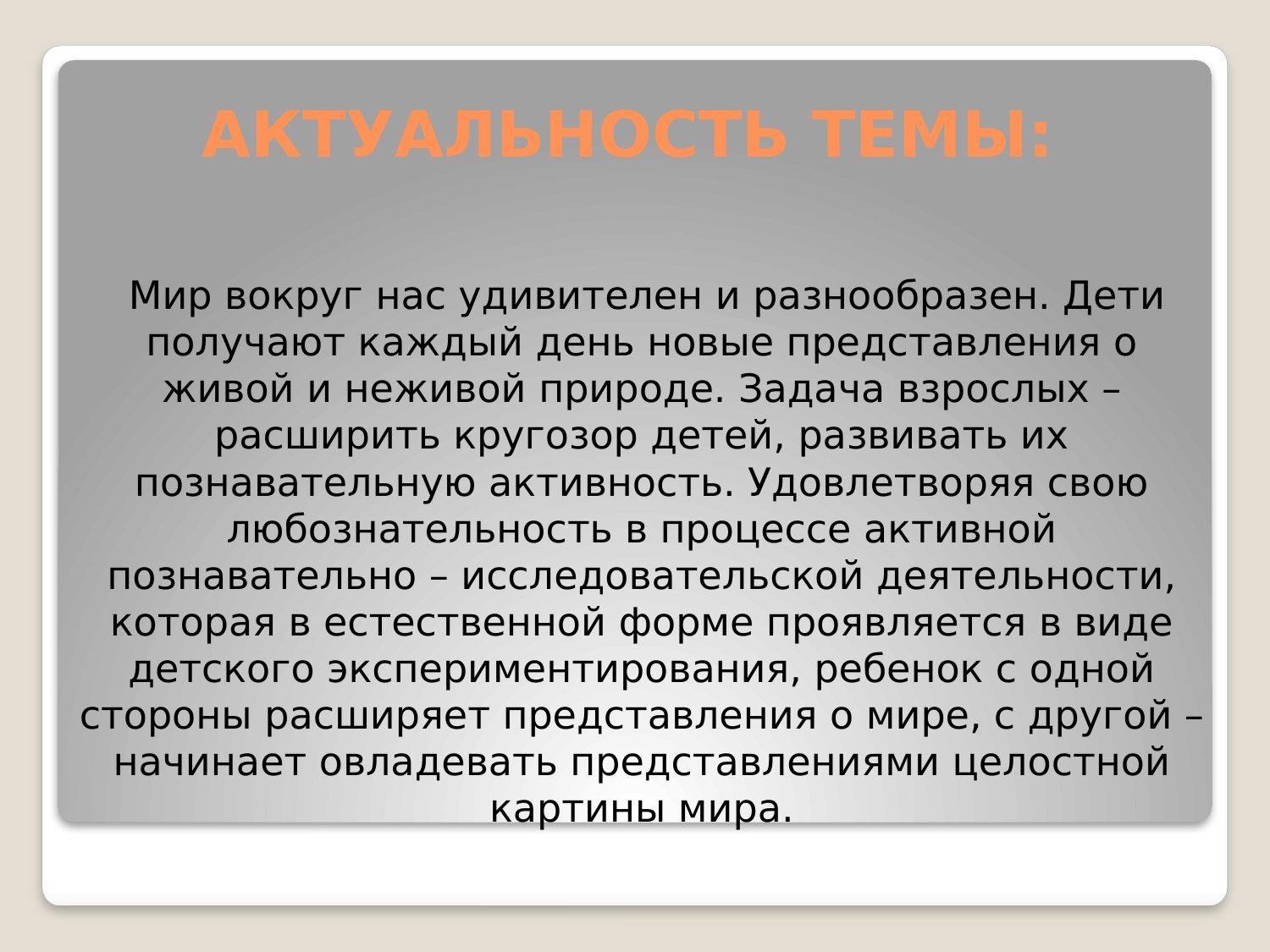

# АКТУАЛЬНОСТЬ ТЕМЫ:
Мир вокруг нас удивителен и разнообразен. Дети получают каждый день новые представления о живой и неживой природе. Задача взрослых – расширить кругозор детей, развивать их познавательную активность. Удовлетворяя свою любознательность в процессе активной познавательно – исследовательской деятельности, которая в естественной форме проявляется в виде детского экспериментирования, ребенок с одной стороны расширяет представления о мире, с другой – начинает овладевать представлениями целостной картины мира.